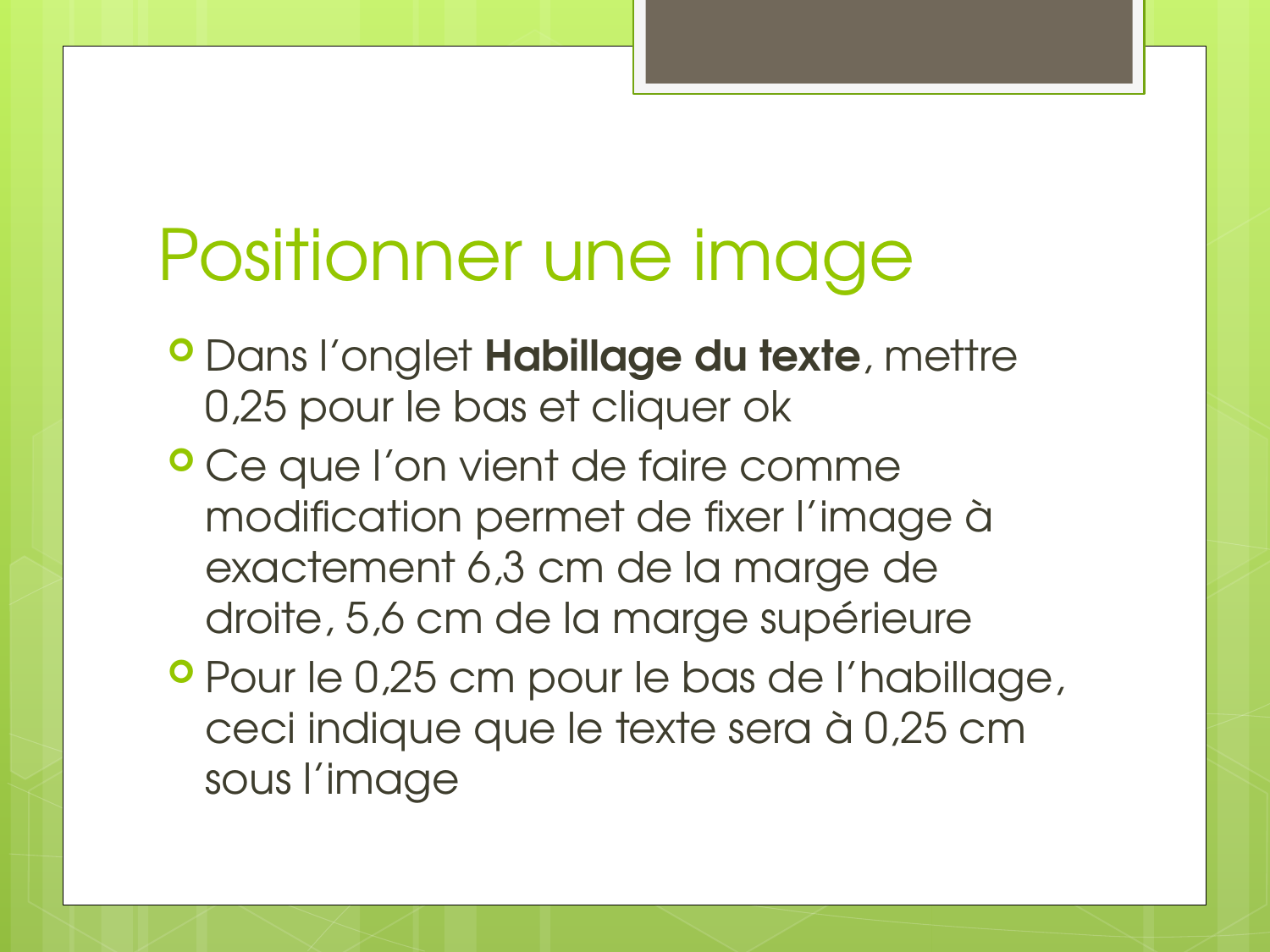

# Positionner une image
Dans l’onglet Habillage du texte, mettre 0,25 pour le bas et cliquer ok
Ce que l’on vient de faire comme modification permet de fixer l’image à exactement 6,3 cm de la marge de droite, 5,6 cm de la marge supérieure
Pour le 0,25 cm pour le bas de l’habillage, ceci indique que le texte sera à 0,25 cm sous l’image